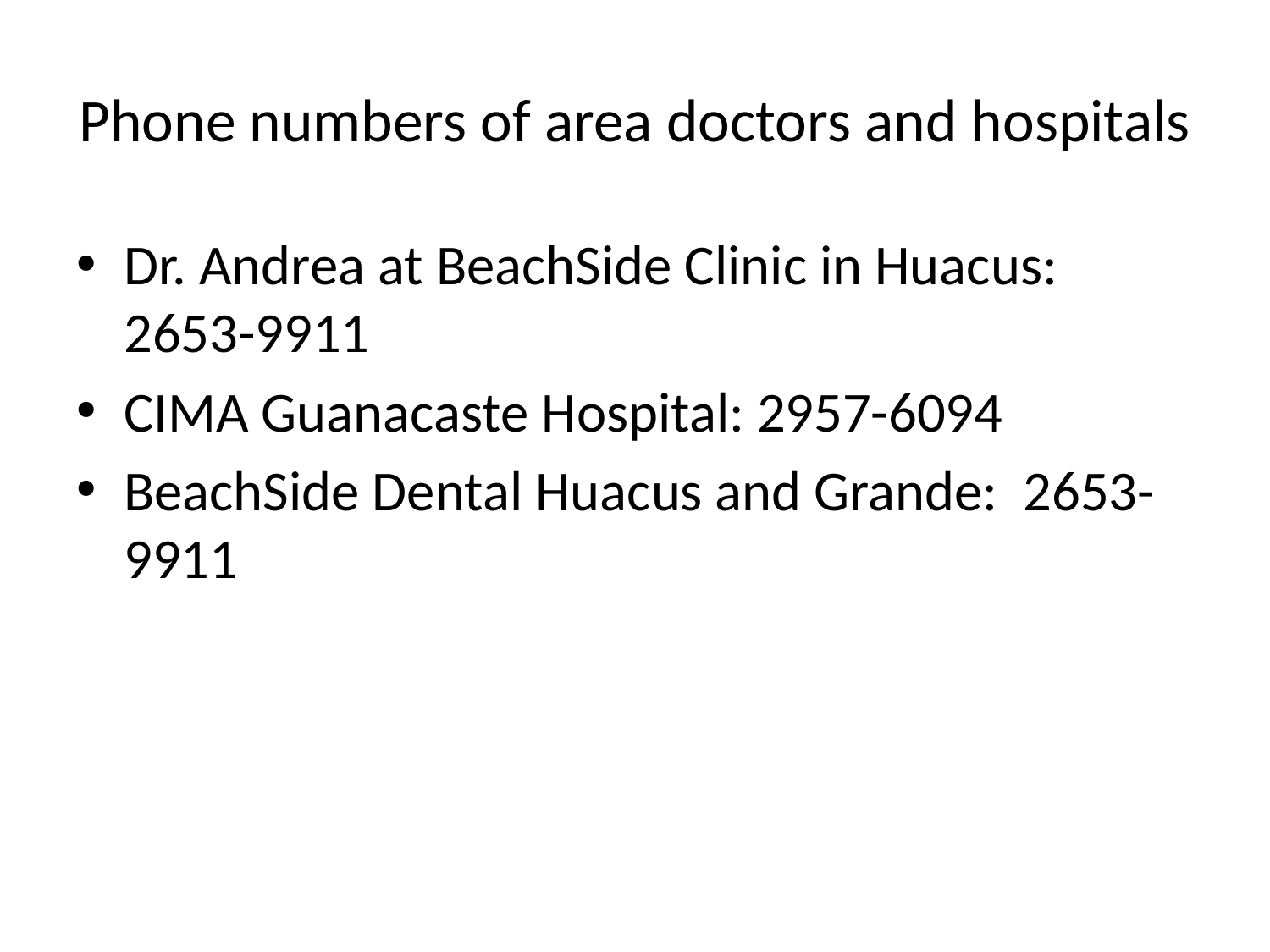

# Phone numbers of area doctors and hospitals
Dr. Andrea at BeachSide Clinic in Huacus:  2653-9911
CIMA Guanacaste Hospital: 2957-6094
BeachSide Dental Huacus and Grande:  2653-9911